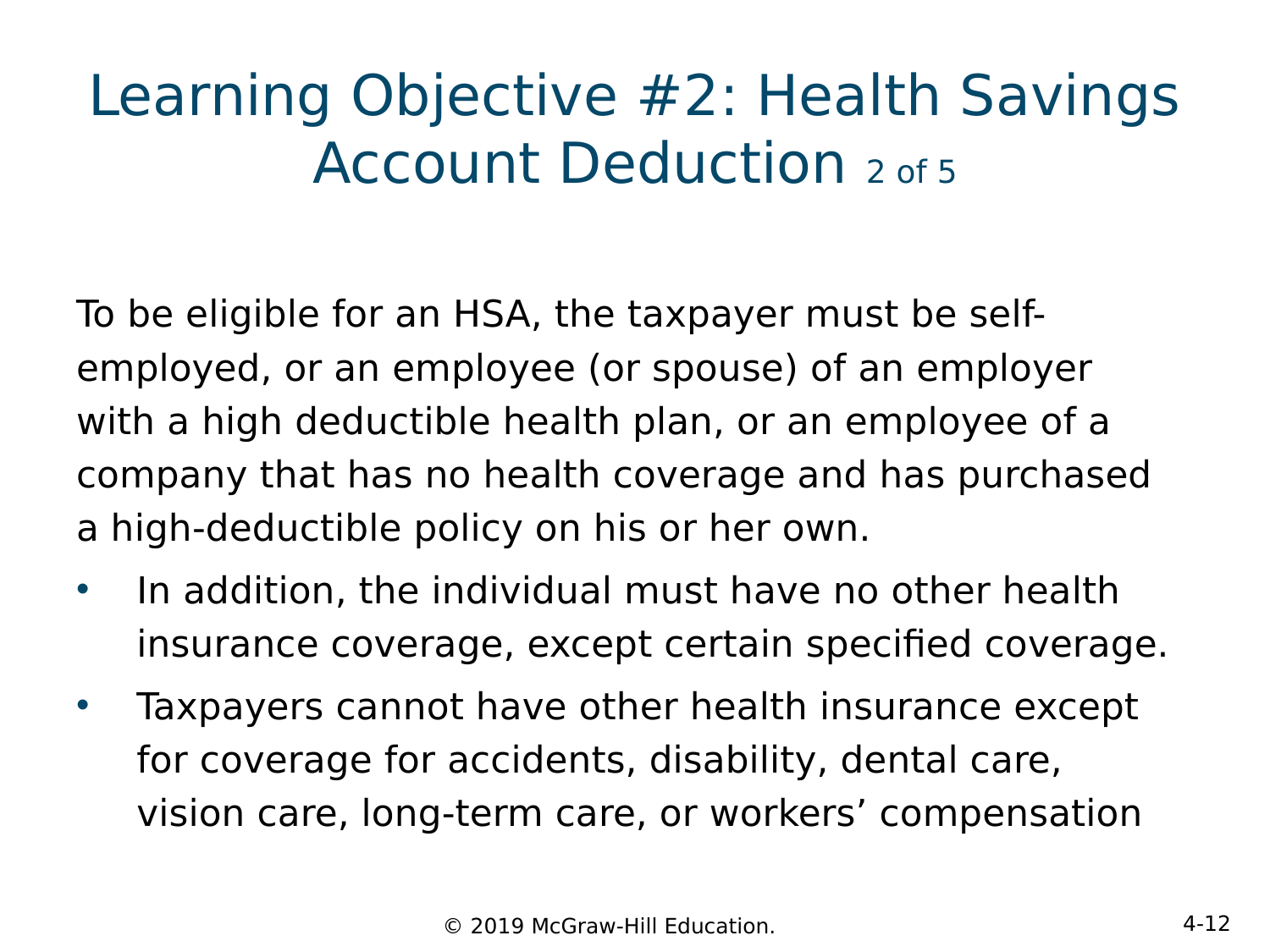

# Learning Objective #2: Health Savings Account Deduction 2 of 5
To be eligible for an HSA, the taxpayer must be self-employed, or an employee (or spouse) of an employer with a high deductible health plan, or an employee of a company that has no health coverage and has purchased a high-deductible policy on his or her own.
In addition, the individual must have no other health insurance coverage, except certain specified coverage.
Taxpayers cannot have other health insurance except for coverage for accidents, disability, dental care, vision care, long-term care, or workers’ compensation